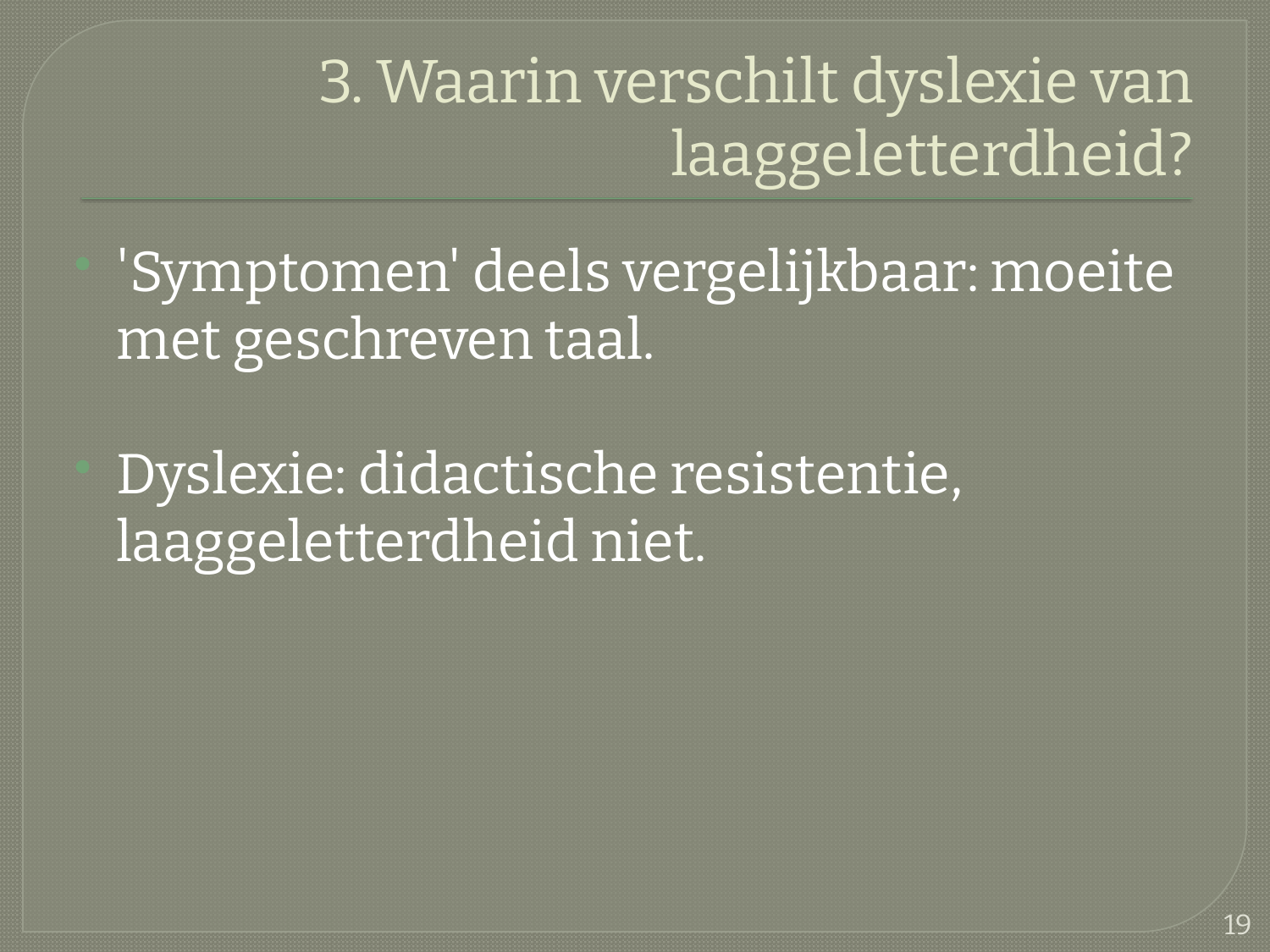

# 3. Waarin verschilt dyslexie van laaggeletterdheid?
'Symptomen' deels vergelijkbaar: moeite met geschreven taal.

Dyslexie: didactische resistentie, laaggeletterdheid niet.
19